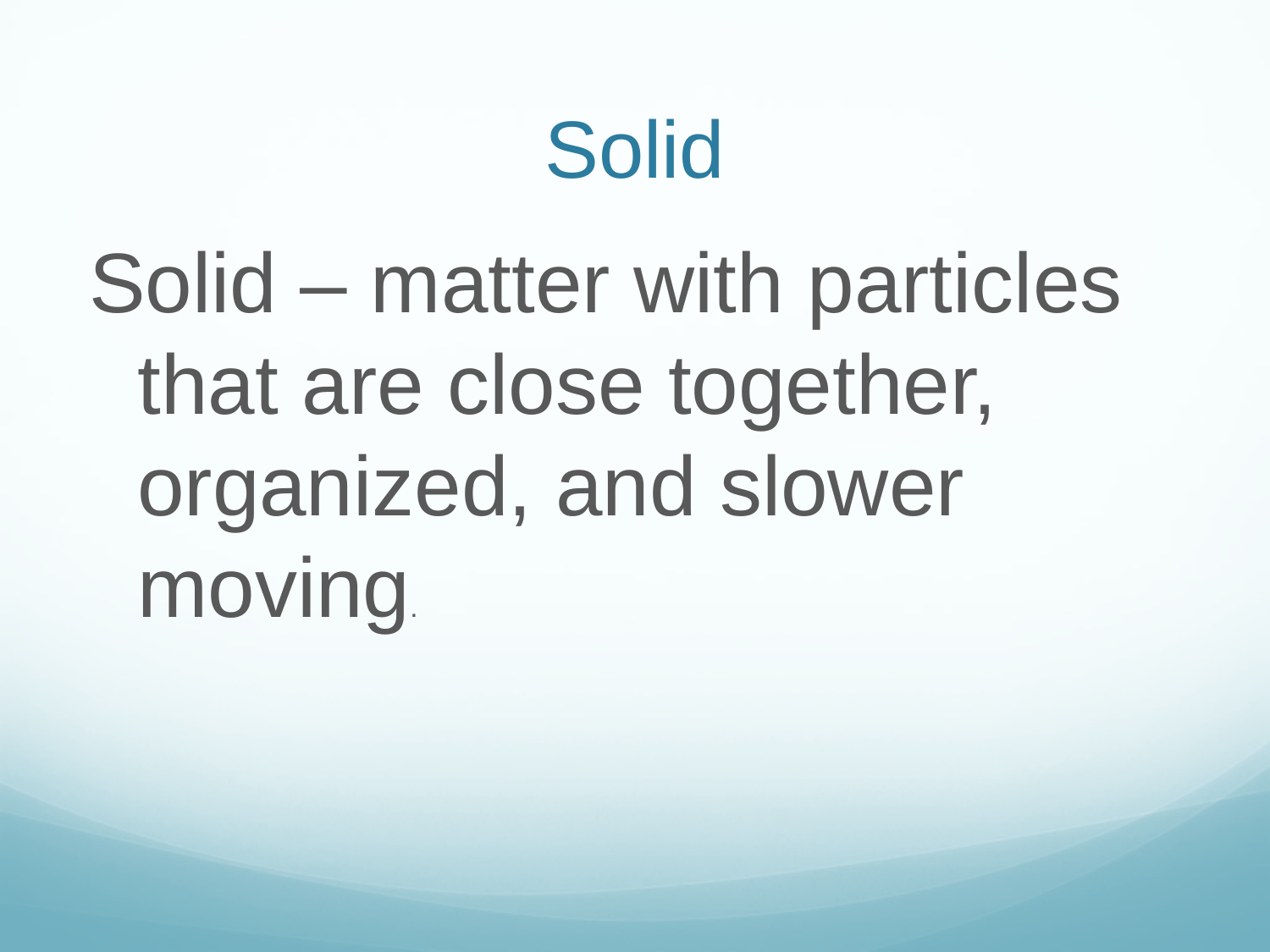

# Solid
Solid – matter with particles that are close together, organized, and slower moving.